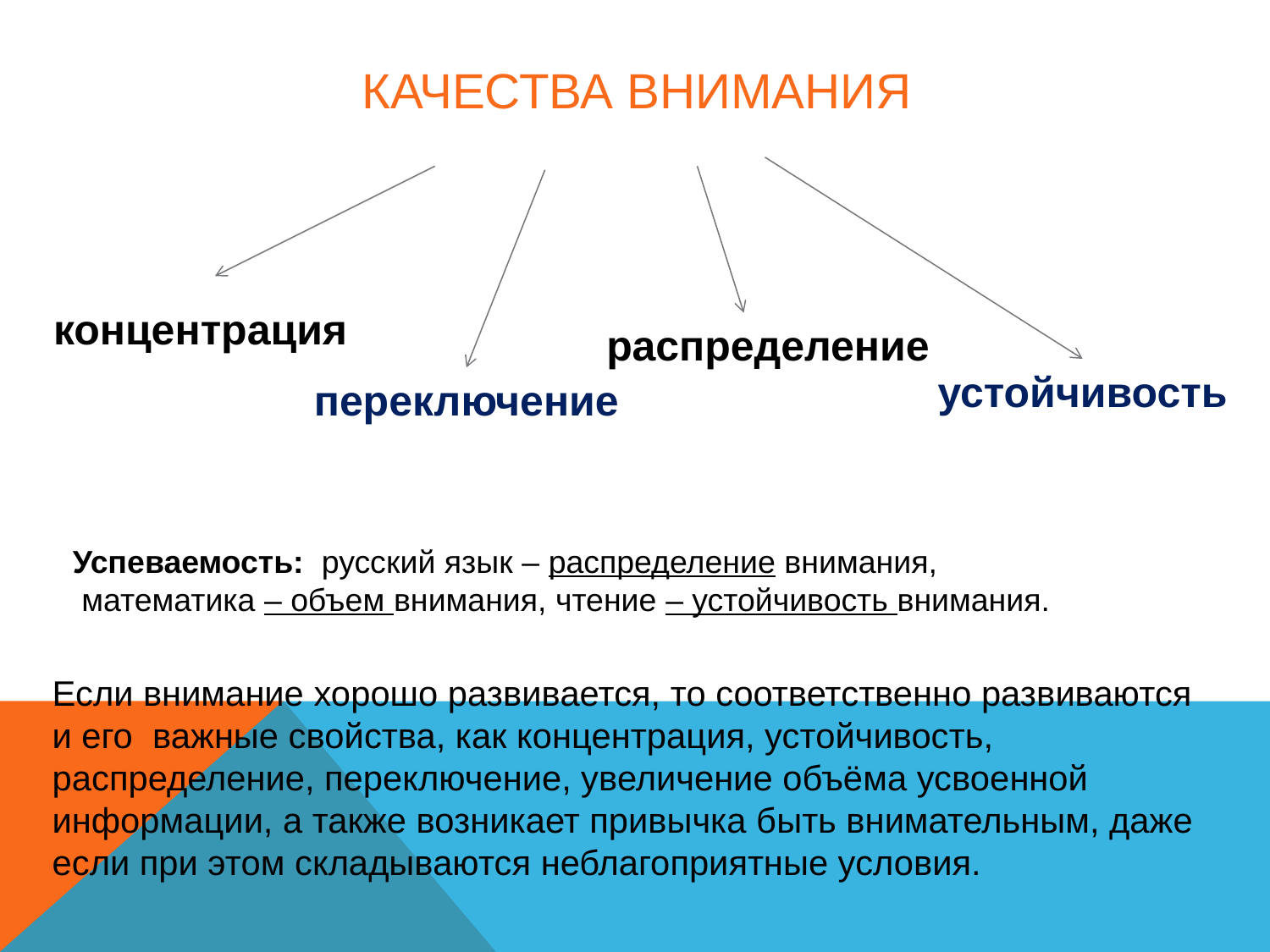

# Качества внимания
концентрация
распределение
устойчивость
переключение
Успеваемость:  русский язык – распределение внимания,
 математика – объем внимания, чтение – устойчивость внимания.
Если внимание хорошо развивается, то соответственно развиваются и его  важные свойства, как концентрация, устойчивость, распределение, переключение, увеличение объёма усвоенной информации, а также возникает привычка быть внимательным, даже если при этом складываются неблагоприятные условия.